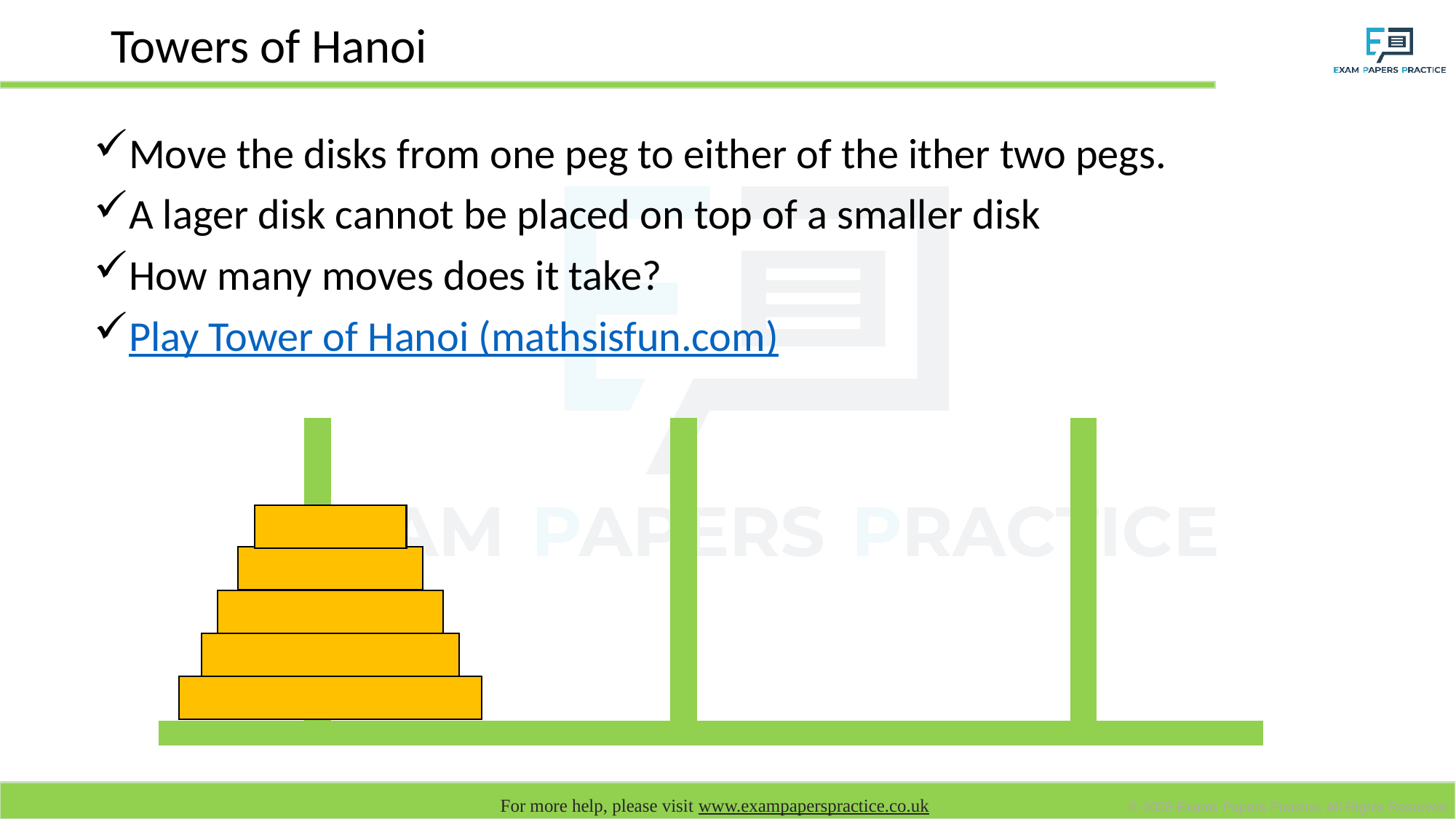

# Towers of Hanoi
Move the disks from one peg to either of the ither two pegs.
A lager disk cannot be placed on top of a smaller disk
How many moves does it take?
Play Tower of Hanoi (mathsisfun.com)